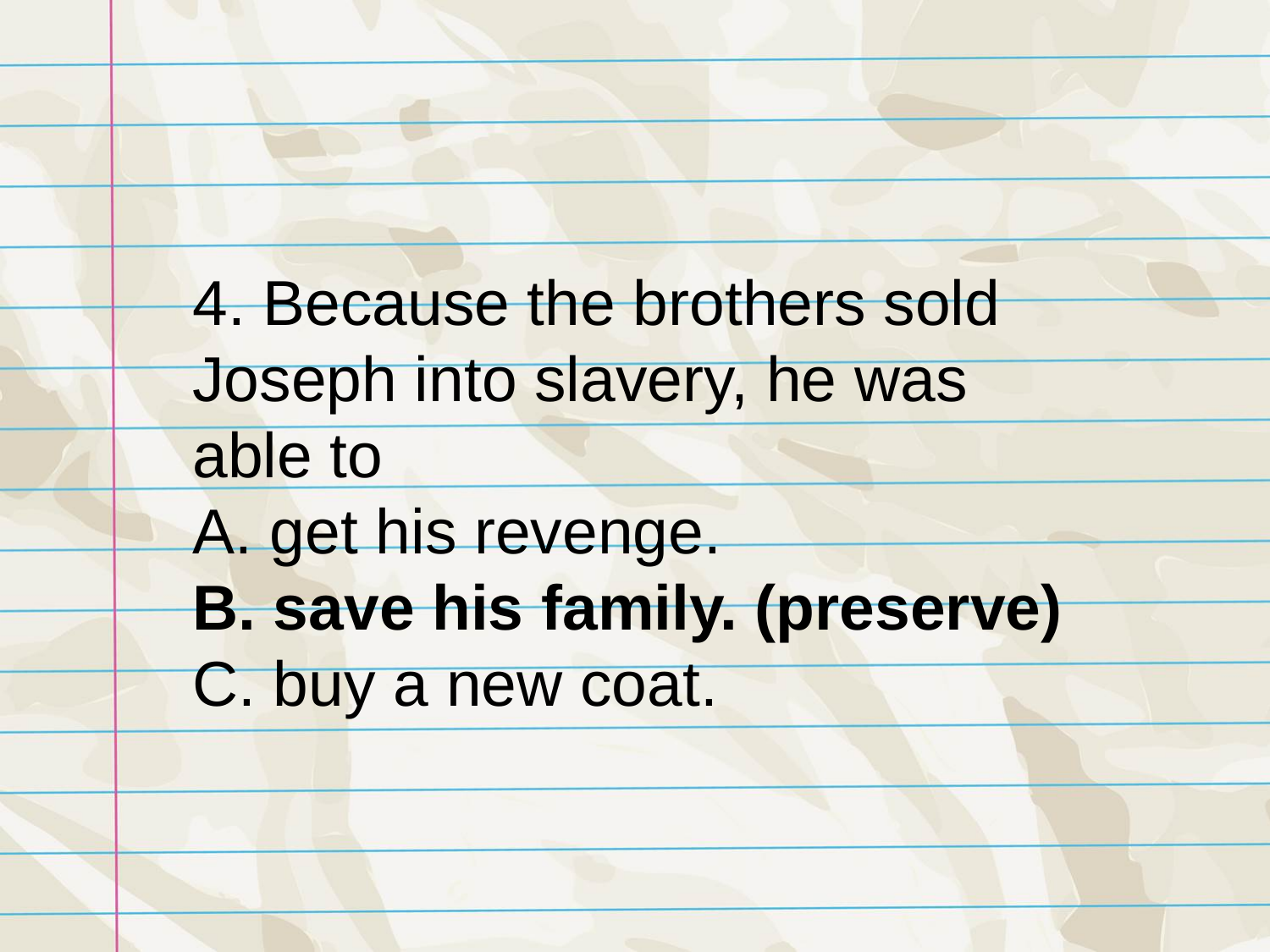

#
4. Because the brothers sold Joseph into slavery, he was able to
A. get his revenge.
B. save his family. (preserve)
C. buy a new coat.